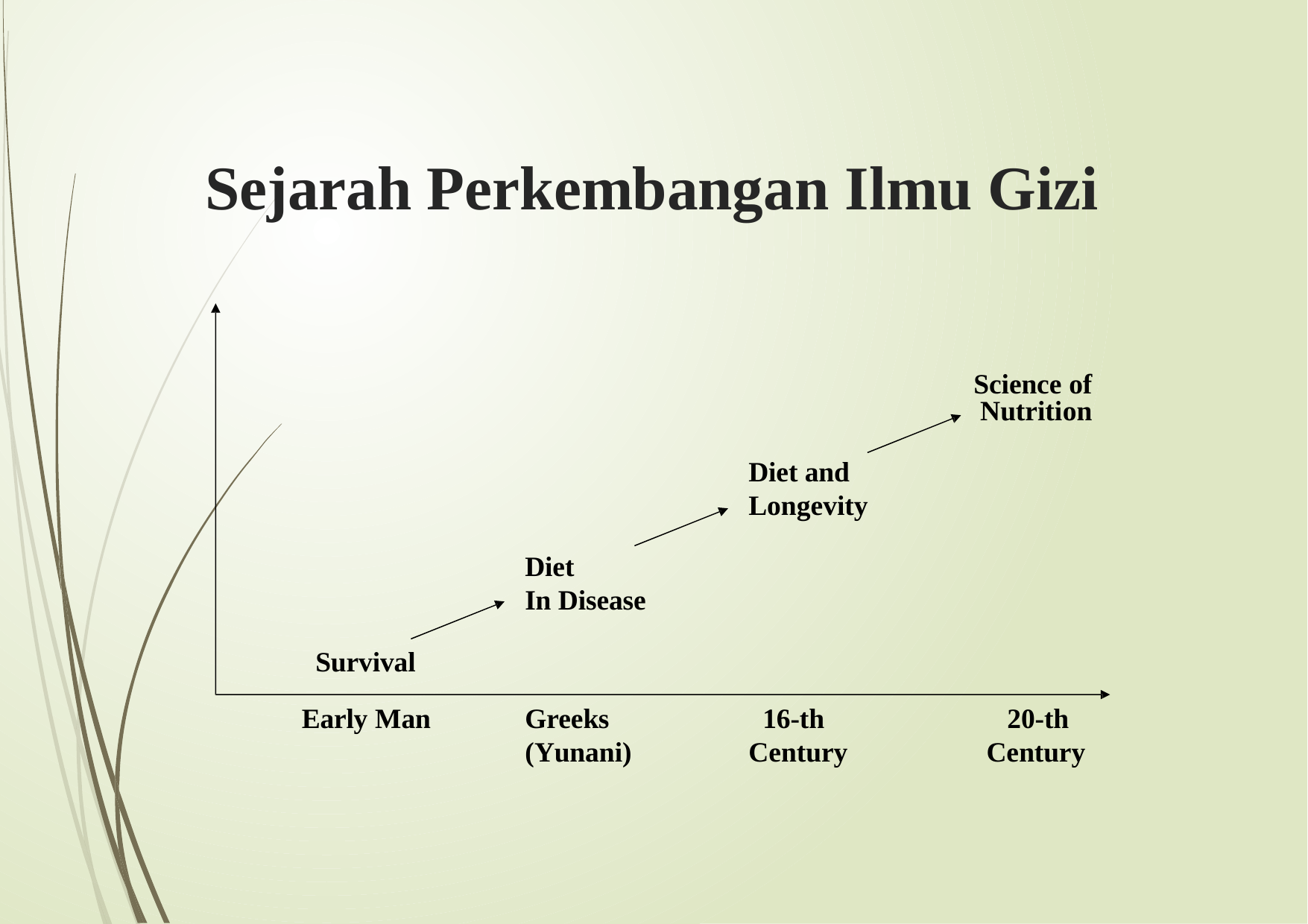

# Sejarah Perkembangan Ilmu Gizi

Science of  Nutrition

Diet and  Longevity

Diet
In Disease

Survival

Greeks  (Yunani)
16-th  Century
20-th  Century
Early Man